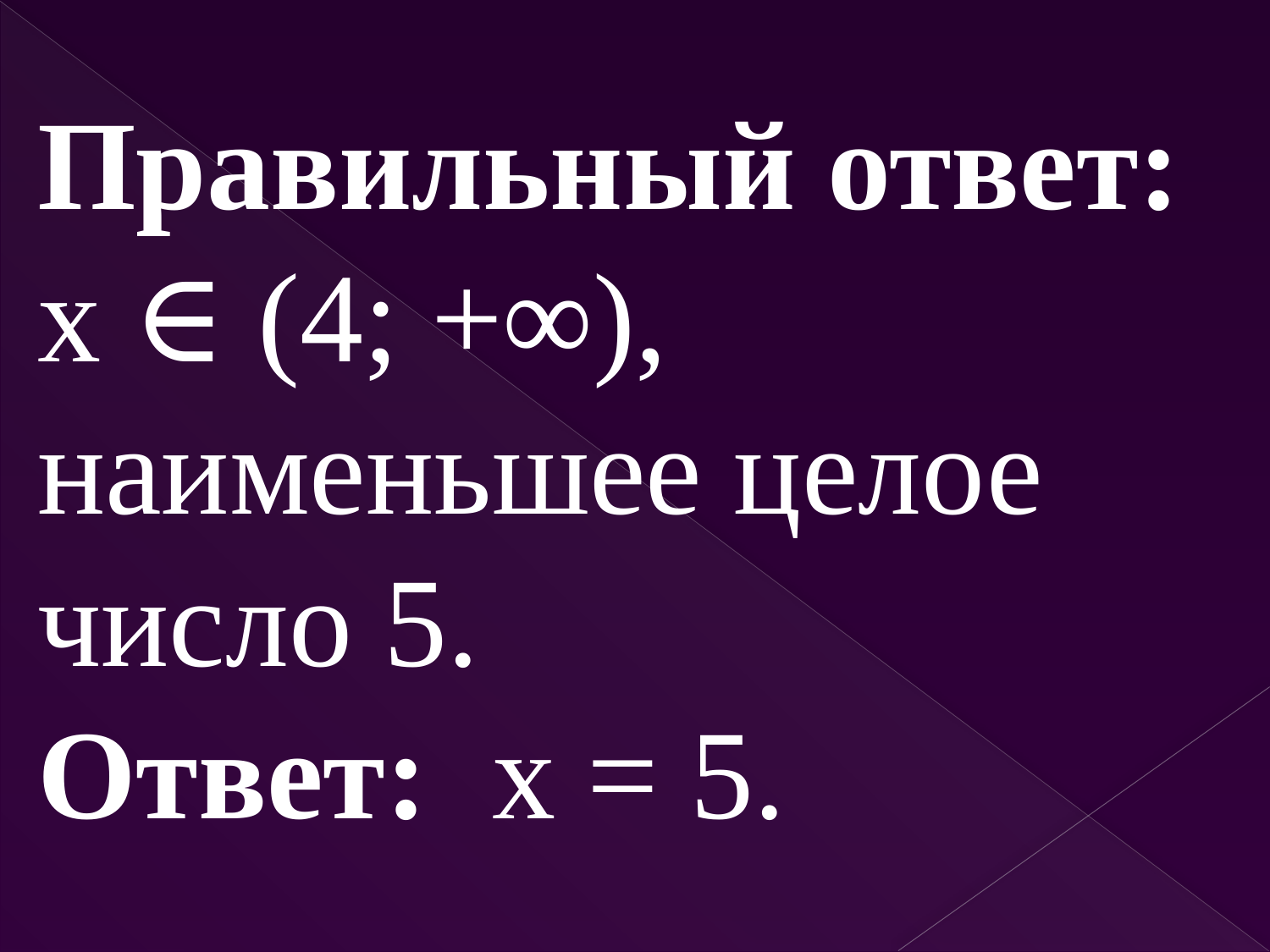

Правильный ответ:
х ∈ (4; +∞),
наименьшее целое
число 5.
Ответ:  x = 5.